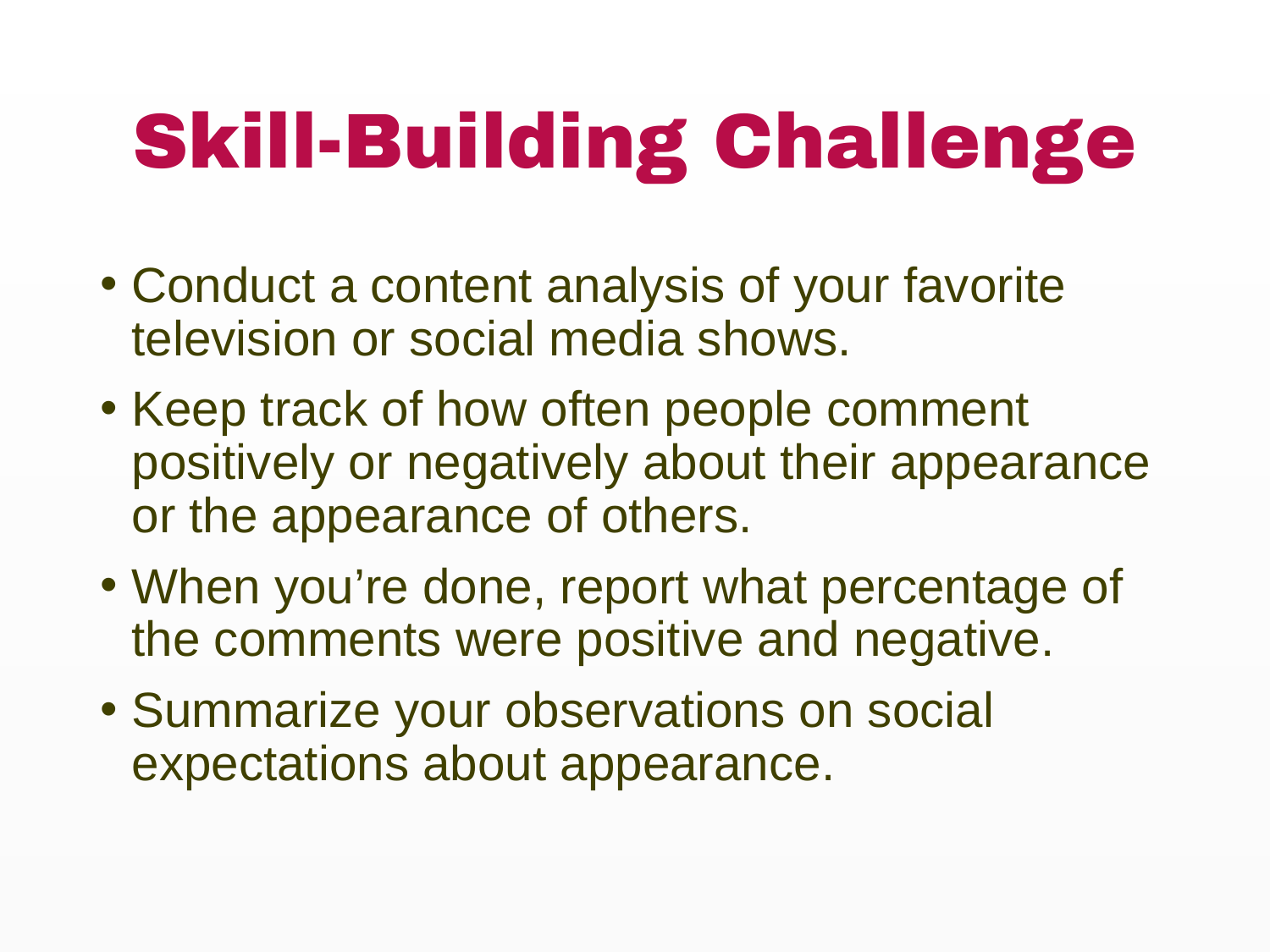

# Skill-Building Challenge
Conduct a content analysis of your favorite television or social media shows.
Keep track of how often people comment positively or negatively about their appearance or the appearance of others.
When you’re done, report what percentage of the comments were positive and negative.
Summarize your observations on social expectations about appearance.